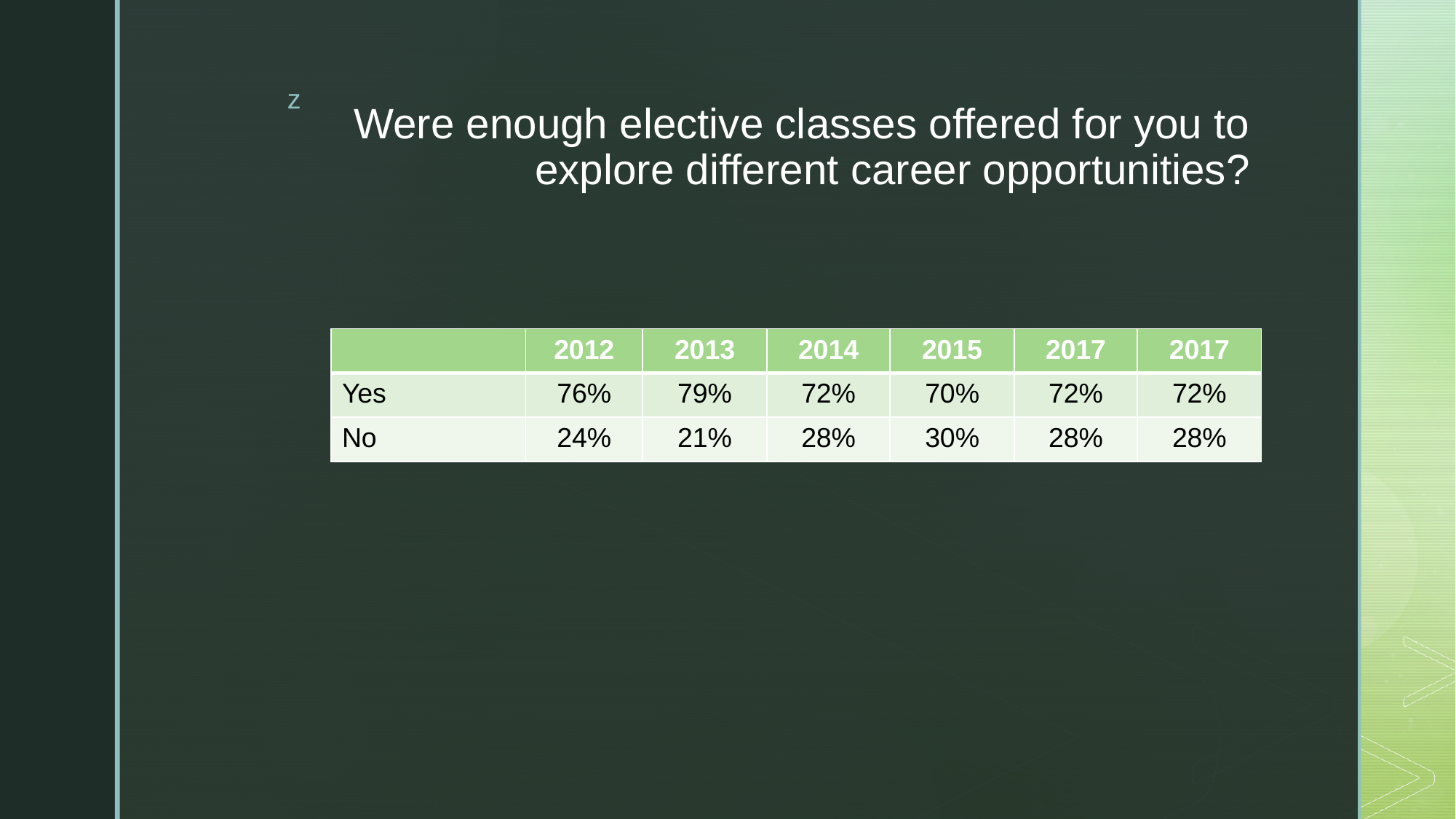

# Were enough elective classes offered for you to explore different career opportunities?

|  | 2012 | 2013 | 2014 | 2015 | 2017 | 2017 |
| --- | --- | --- | --- | --- | --- | --- |
| Yes | 76% | 79% | 72% | 70% | 72% | 72% |
| No | 24% | 21% | 28% | 30% | 28% | 28% |